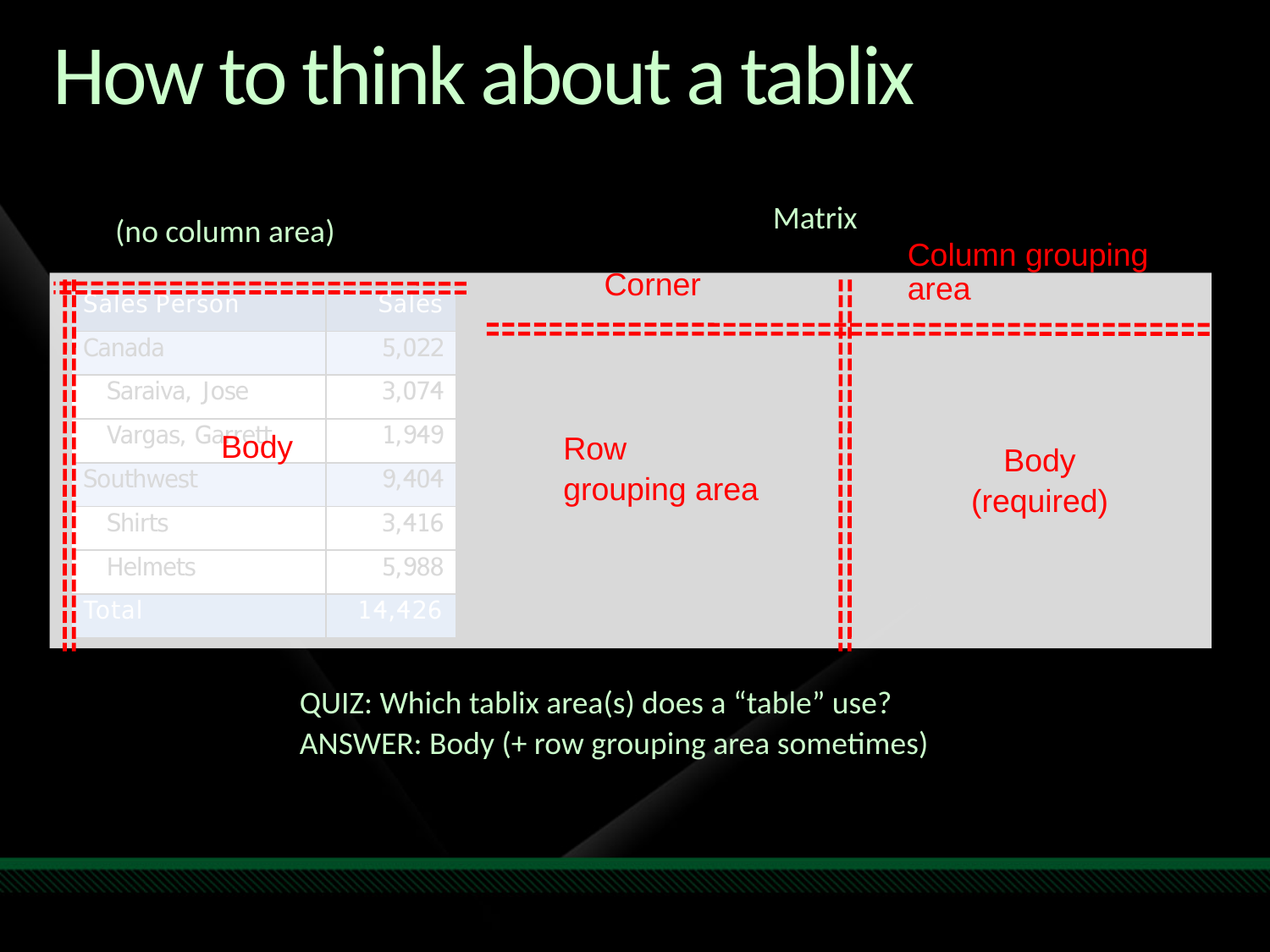

# How to think about a tablix
Matrix
(no column area)
Column grouping area
Corner

| Sales Person | Sales |
| --- | --- |
| Canada | 5,022 |
| Saraiva, Jose | 3,074 |
| Vargas, Garrett | 1,949 |
| Southwest | 9,404 |
| Shirts | 3,416 |
| Helmets | 5,988 |
| Total | 14,426 |
Body
Row
grouping area
Body
(required)
QUIZ: Which tablix area(s) does a “table” use?
ANSWER: Body (+ row grouping area sometimes)